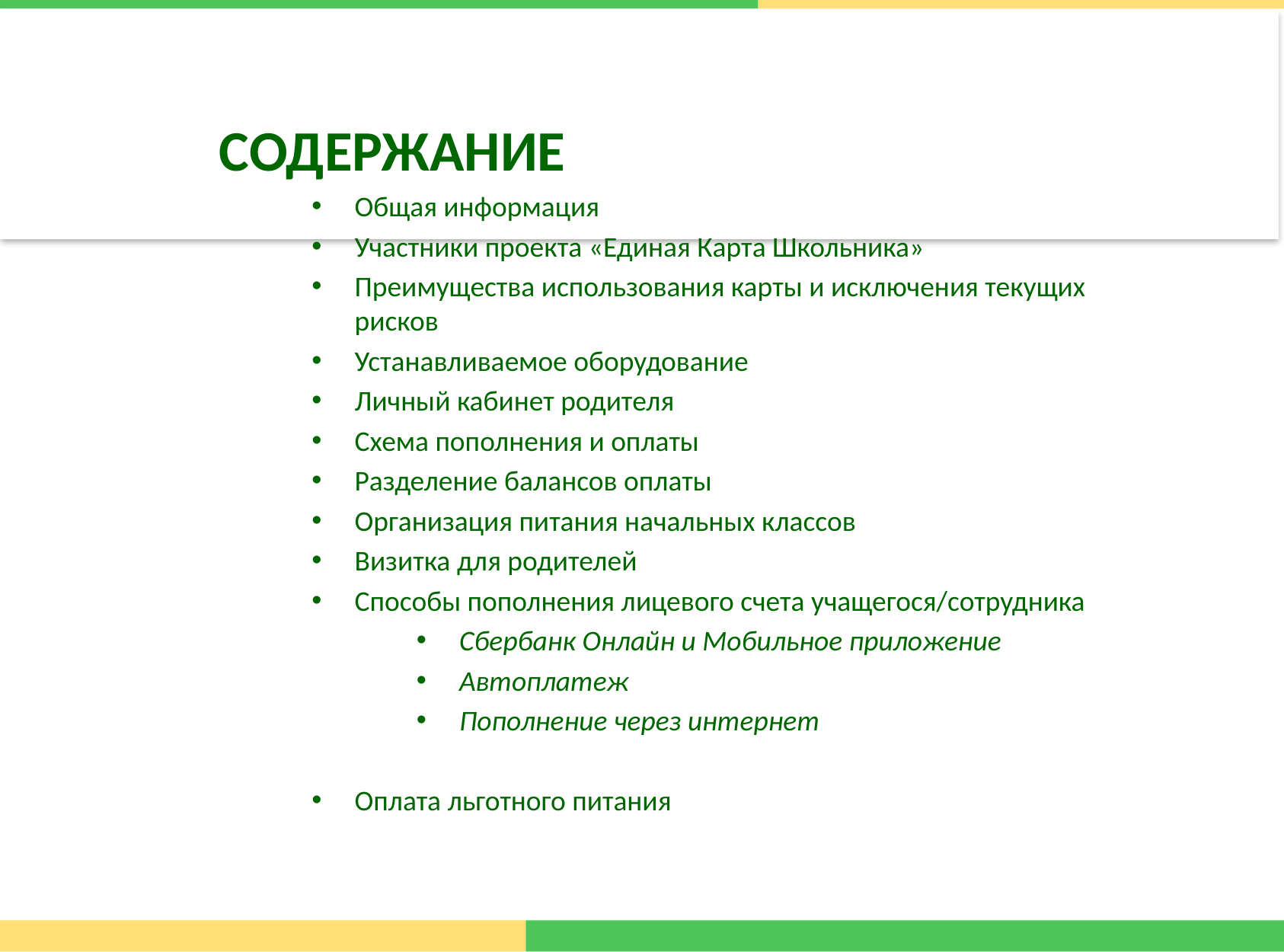

СОДЕРЖАНИЕ
Общая информация
Участники проекта «Единая Карта Школьника»
Преимущества использования карты и исключения текущих рисков
Устанавливаемое оборудование
Личный кабинет родителя
Схема пополнения и оплаты
Разделение балансов оплаты
Организация питания начальных классов
Визитка для родителей
Способы пополнения лицевого счета учащегося/сотрудника
Сбербанк Онлайн и Мобильное приложение
Автоплатеж
Пополнение через интернет

Оплата льготного питания